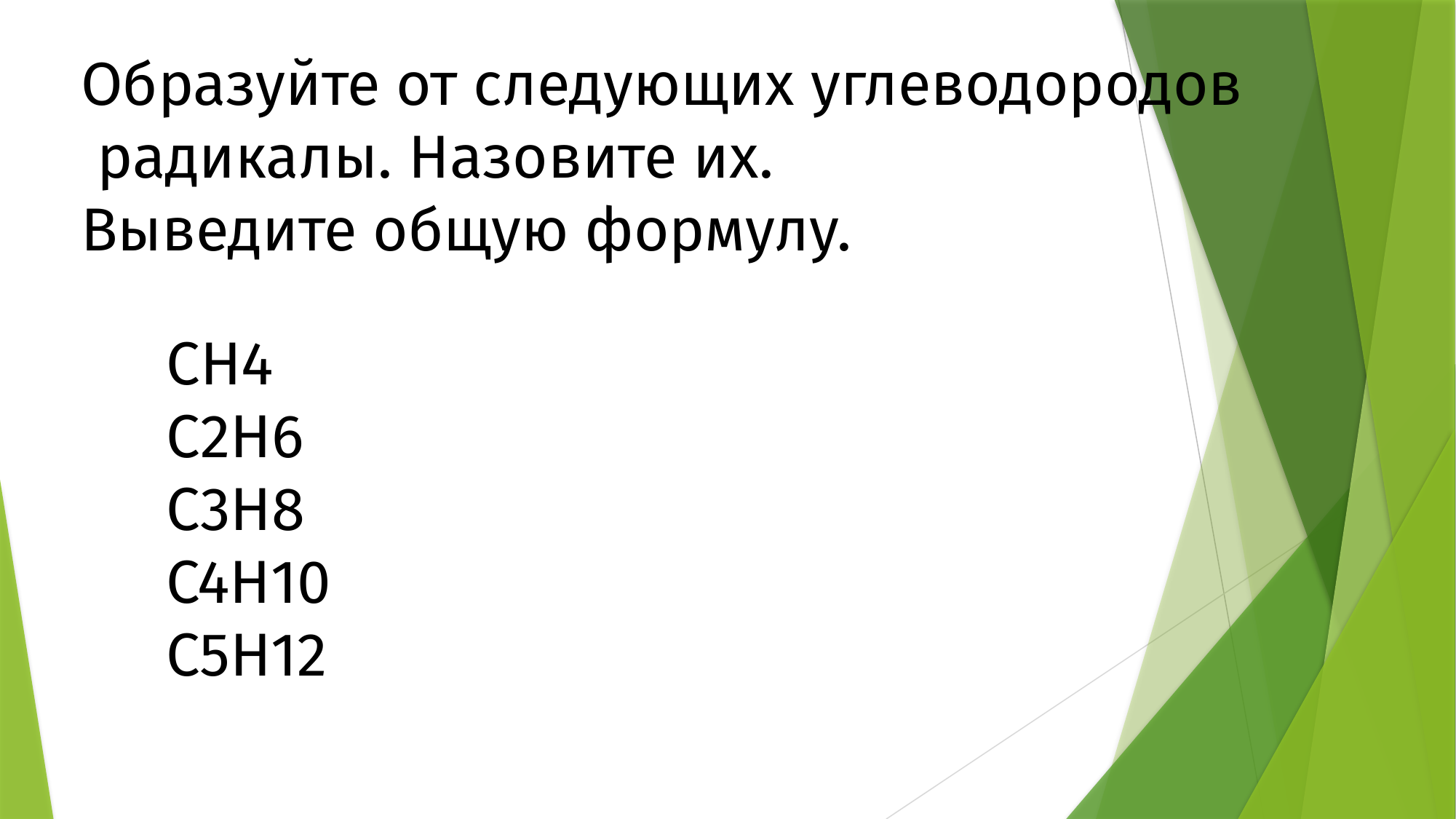

Образуйте от следующих углеводородов
 радикалы. Назовите их.
Выведите общую формулу.
СН4
С2Н6
С3Н8
С4Н10
С5Н12